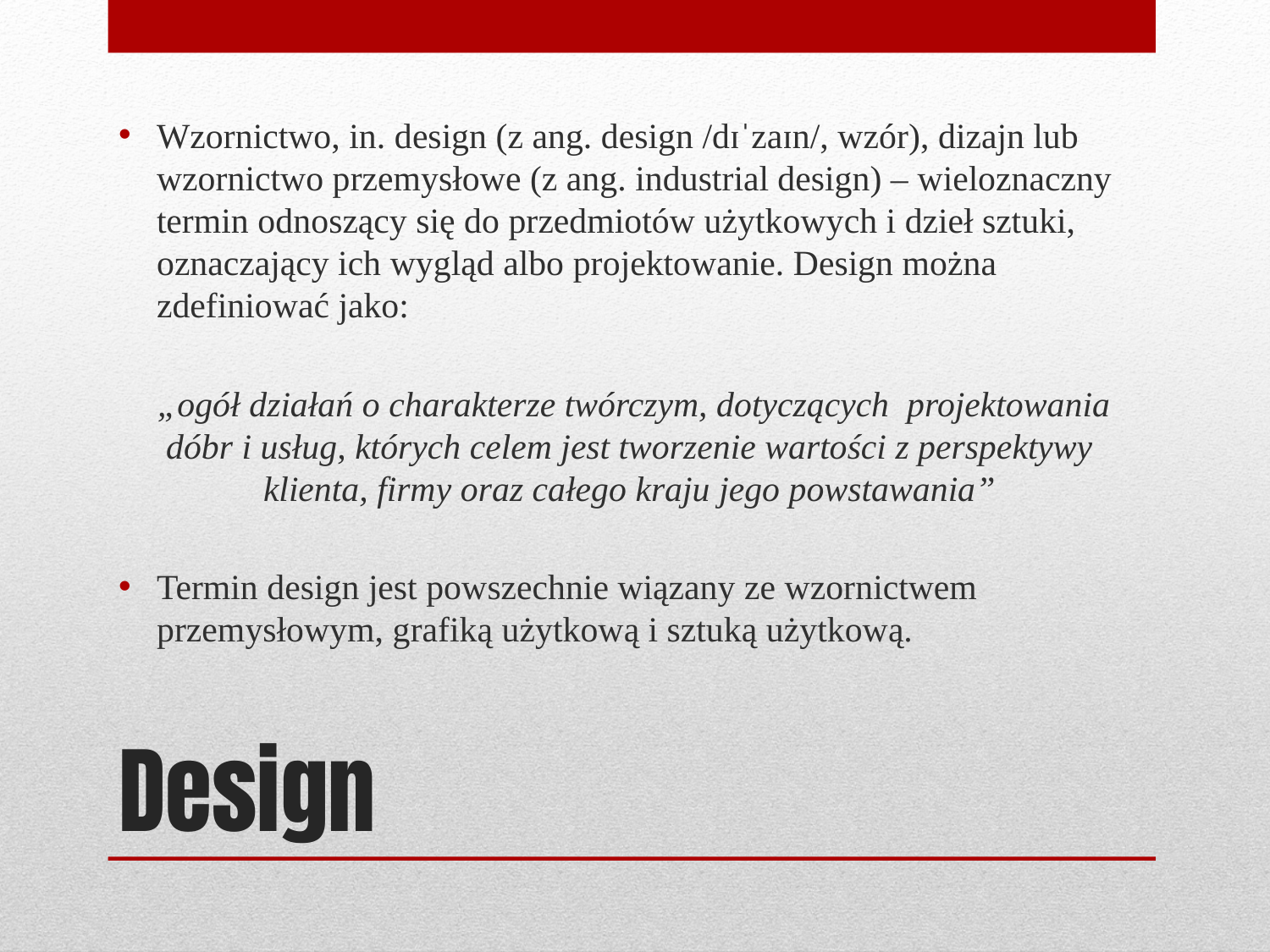

Wzornictwo, in. design (z ang. design /dɪˈzaɪn/, wzór), dizajn lub wzornictwo przemysłowe (z ang. industrial design) – wieloznaczny termin odnoszący się do przedmiotów użytkowych i dzieł sztuki, oznaczający ich wygląd albo projektowanie. Design można zdefiniować jako:

 „ogół działań o charakterze twórczym, dotyczących  projektowania dóbr i usług, których celem jest tworzenie wartości z perspektywy klienta, firmy oraz całego kraju jego powstawania”

Termin design jest powszechnie wiązany ze wzornictwem przemysłowym, grafiką użytkową i sztuką użytkową.

# Design